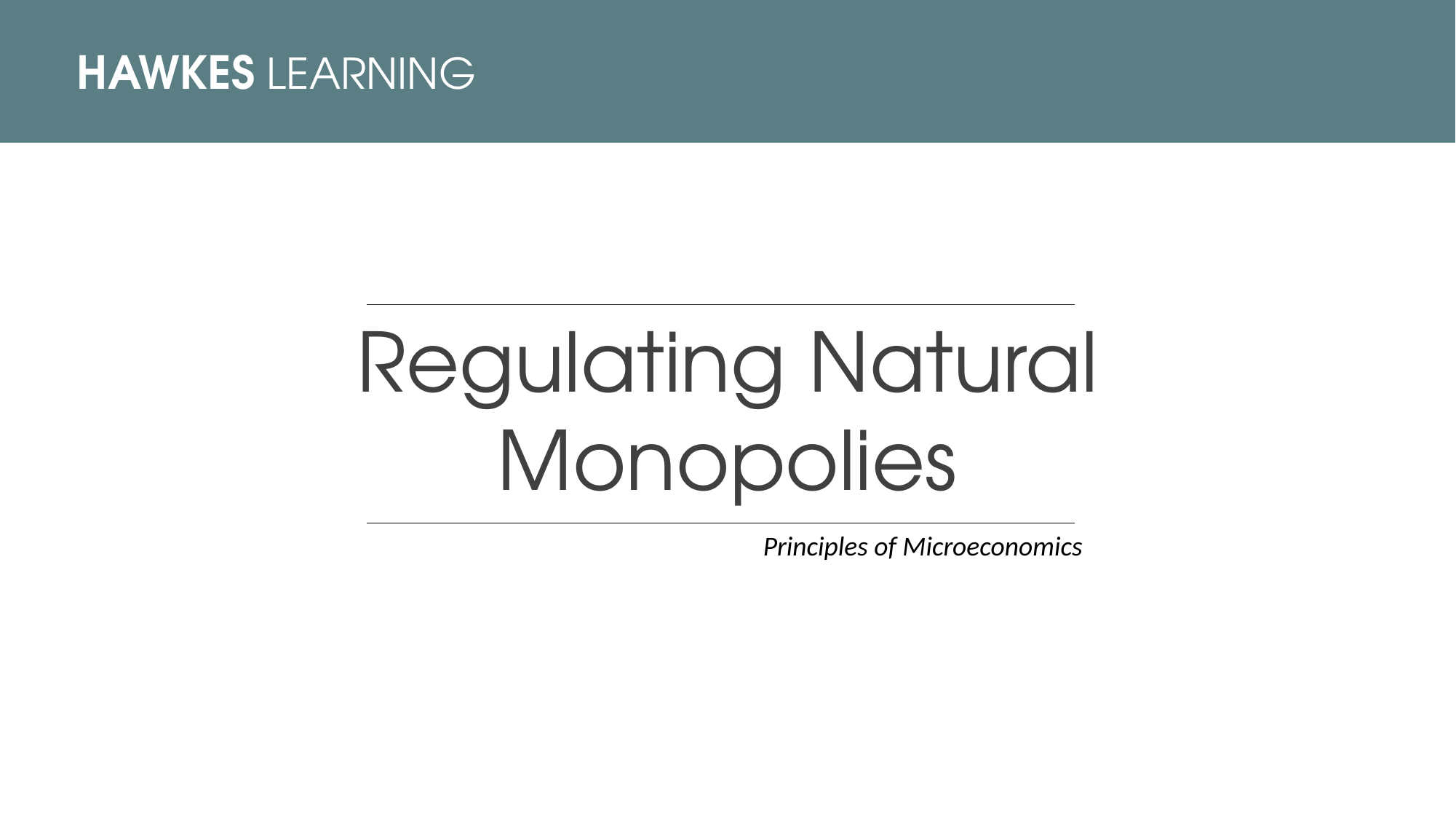

HAWKES LEARNING
Regulating Natural Monopolies
Principles of Microeconomics